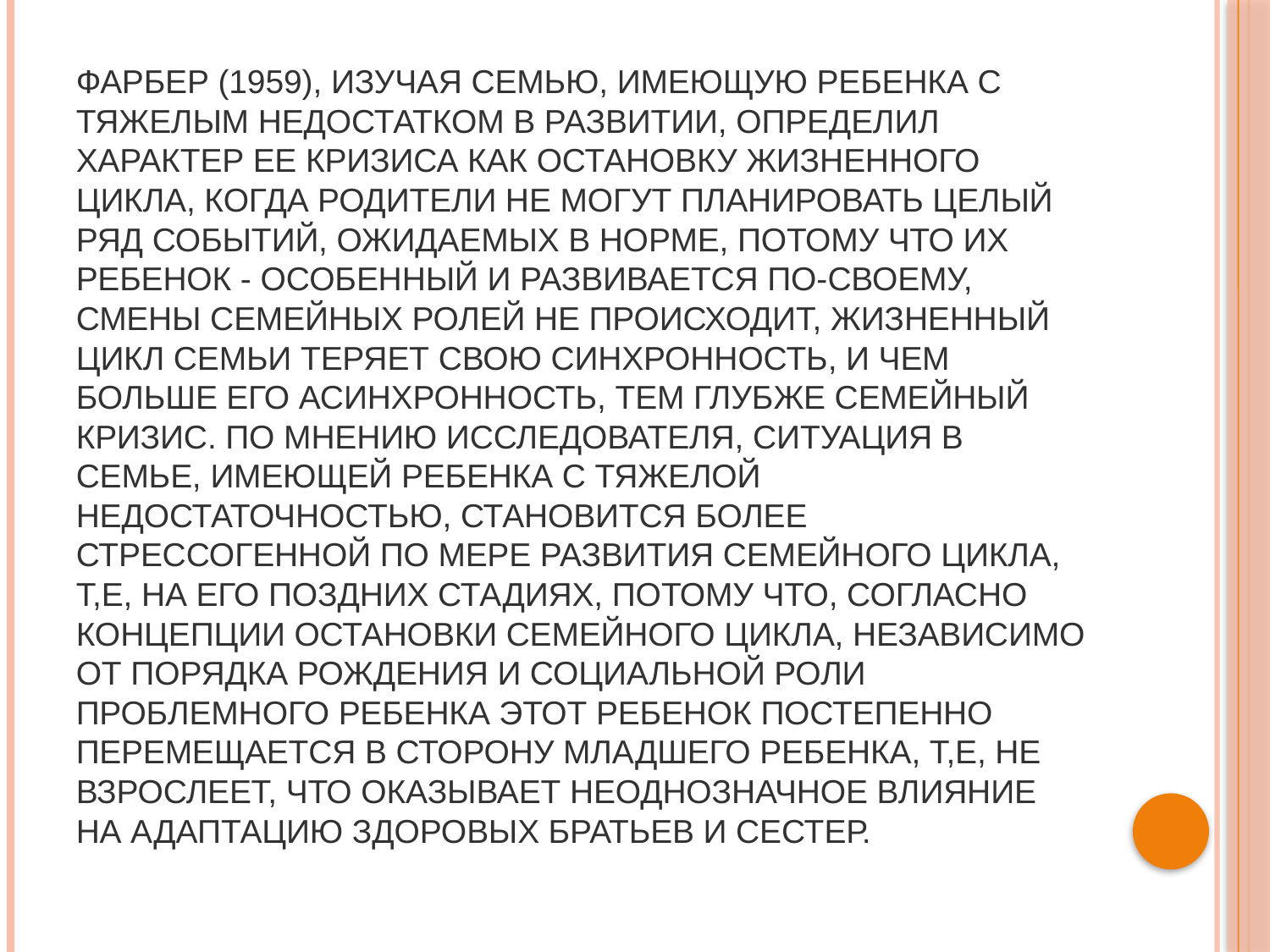

# Фарбер (1959), изучая семью, имеющую ребенка с тяжелым недостатком в развитии, определил характер ее кризиса как остановку жизненного цикла, когда родители не могут планировать целый ряд событий, ожидаемых в норме, потому что их ребенок - особенный и развивается по-своему, смены семейных ролей не происходит, жизненный цикл семьи теряет свою синхронность, и чем больше его асинхронность, тем глубже семейный кризис. По мнению исследователя, ситуация в семье, имеющей ребенка с тяжелой недостаточностью, становится более стрессогенной по мере развития семейного цикла, т,е, на его поздних стадиях, потому что, согласно концепции остановки семейного цикла, независимо от порядка рождения и социальной роли проблемного ребенка этот ребенок постепенно перемещается в сторону младшего ребенка, т,е, не взрослеет, что оказывает неоднозначное влияние на адаптацию здоровых братьев и сестер.